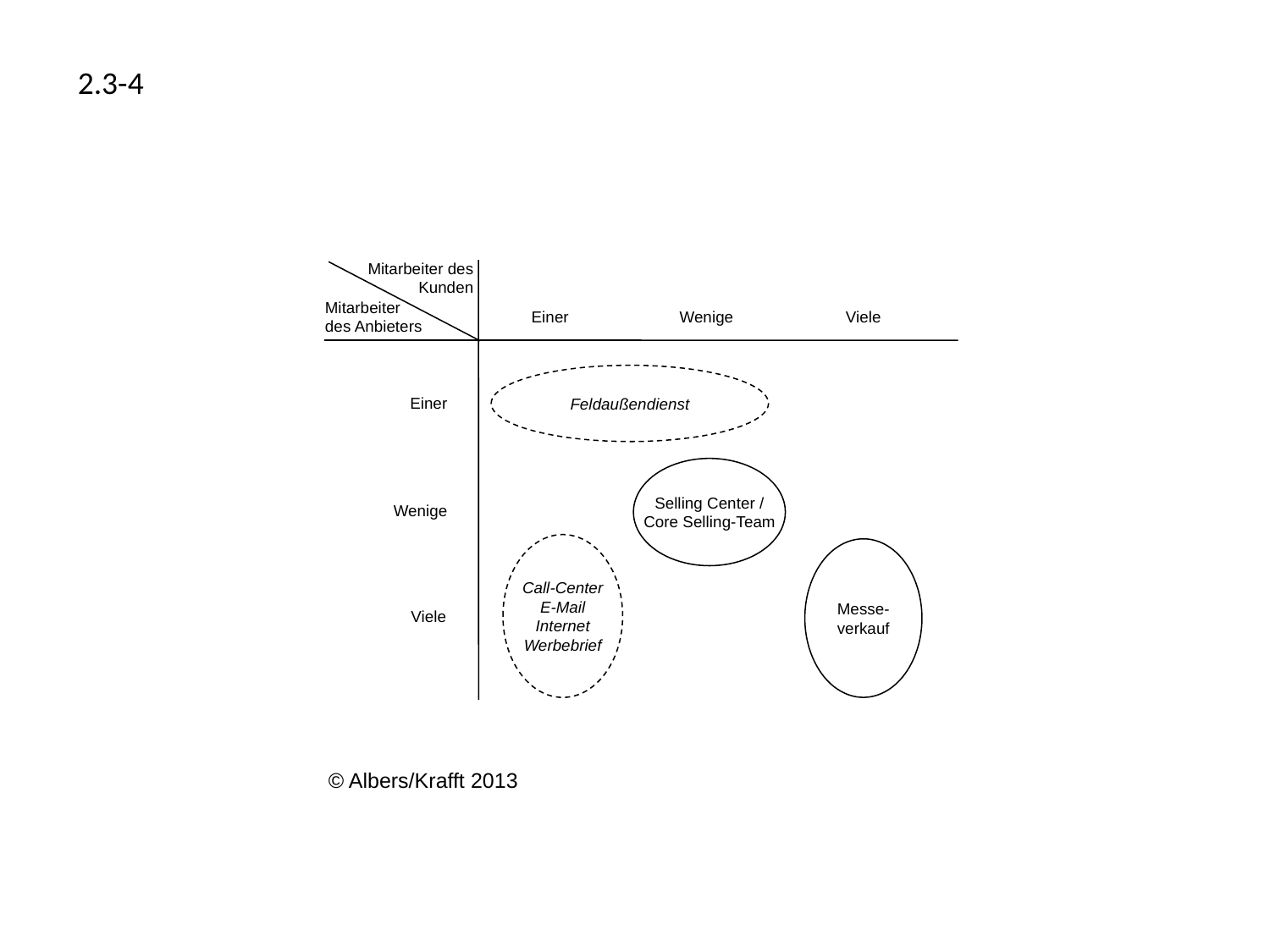

2.3-4
Mitarbeiter des
Kunden

Mitarbeiter
des Anbieters
Einer
Wenige
Viele

Feldaußendienst
Einer
Selling Center /
Core Selling-Team
Wenige
Call-Center
E-Mail
Internet
Werbebrief
Messe-
verkauf
Viele
© Albers/Krafft 2013